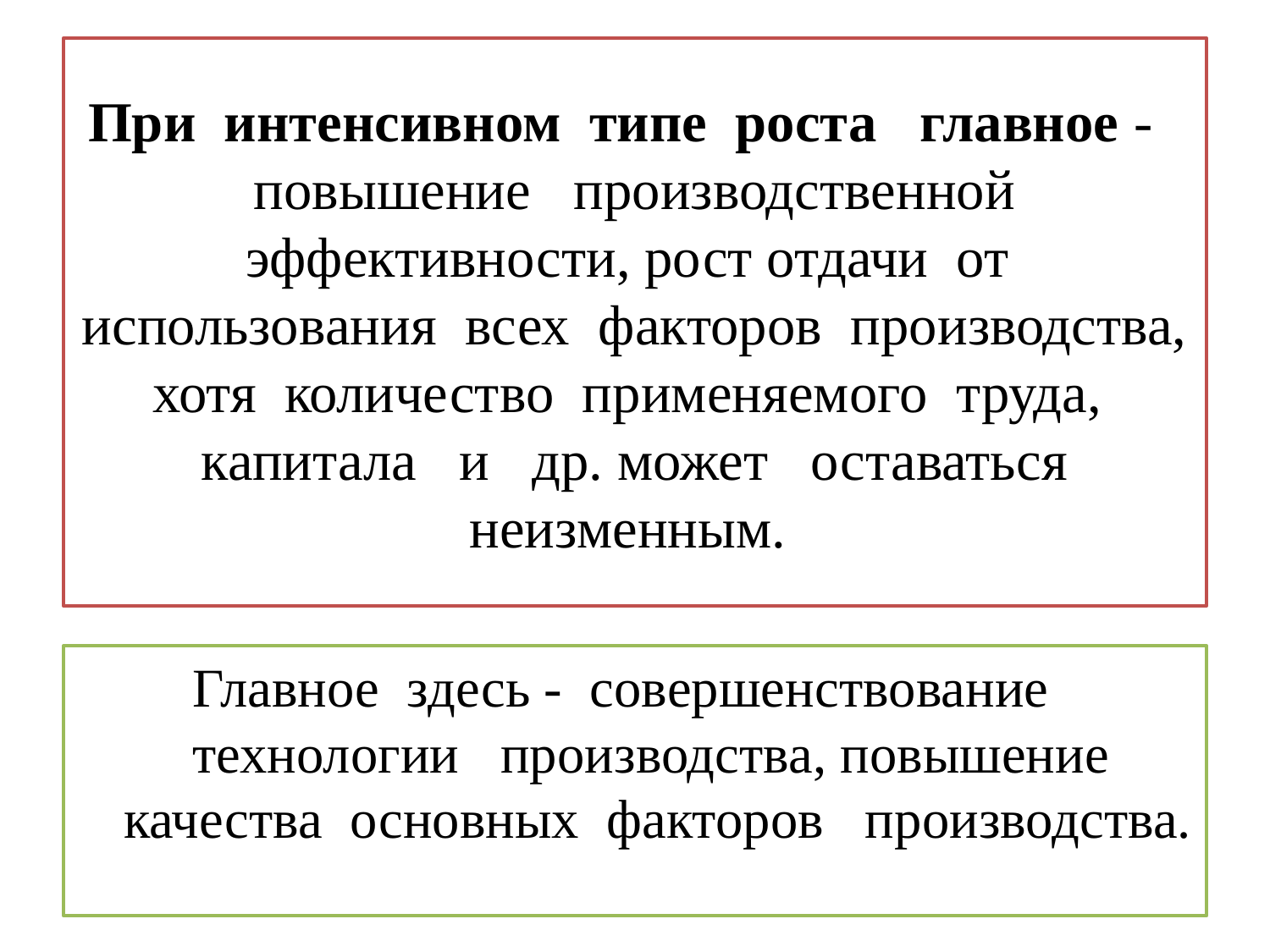

# При  интенсивном  типе  роста   главное -   повышение   производственной эффективности, рост отдачи  от  использования  всех  факторов  производства, хотя  количество  применяемого  труда,  капитала   и   др. может   оставаться неизменным.
Главное  здесь -  совершенствование   технологии   производства, повышение  качества  основных  факторов   производства.